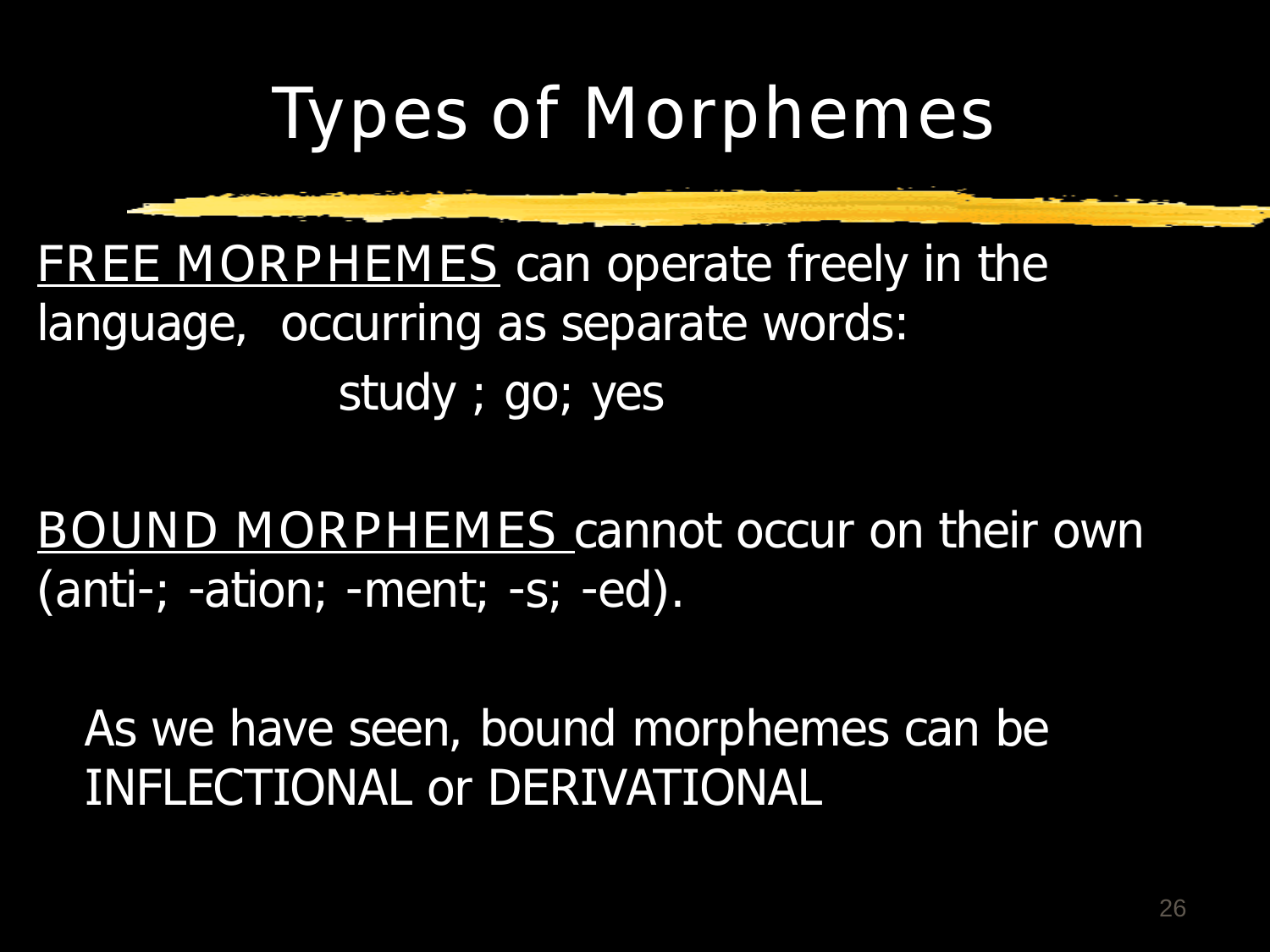

# Types of Morphemes
FREE MORPHEMES can operate freely in the language,  occurring as separate words:
			study ; go; yes

BOUND MORPHEMES cannot occur on their own (anti-; -ation; -ment; -s; -ed).

	As we have seen, bound morphemes can be  INFLECTIONAL or DERIVATIONAL
26